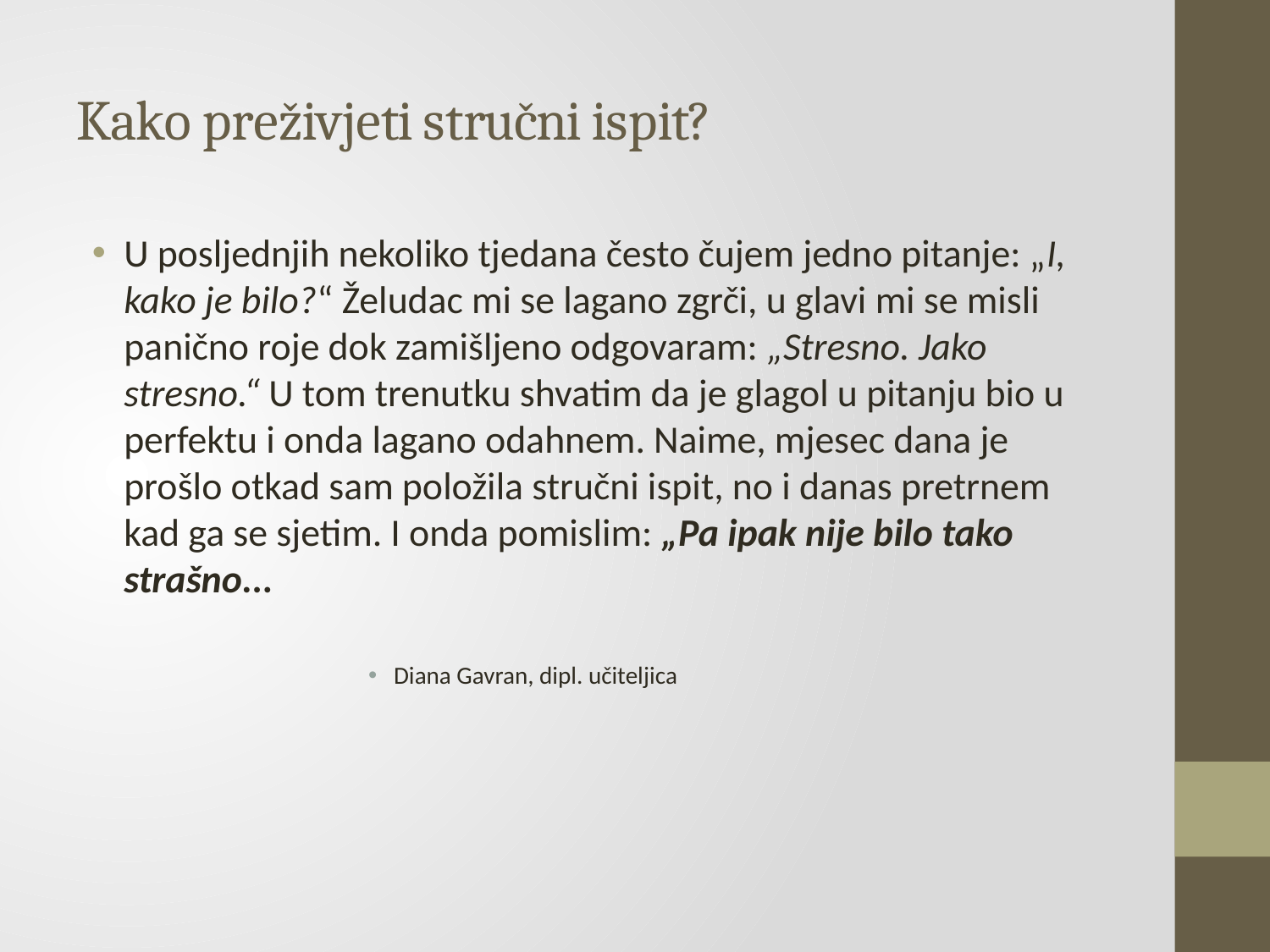

# Kako preživjeti stručni ispit?
U posljednjih nekoliko tjedana često čujem jedno pitanje: „I, kako je bilo?“ Želudac mi se lagano zgrči, u glavi mi se misli panično roje dok zamišljeno odgovaram: „Stresno. Jako stresno.“ U tom trenutku shvatim da je glagol u pitanju bio u perfektu i onda lagano odahnem. Naime, mjesec dana je prošlo otkad sam položila stručni ispit, no i danas pretrnem kad ga se sjetim. I onda pomislim: „Pa ipak nije bilo tako strašno...

Diana Gavran, dipl. učiteljica